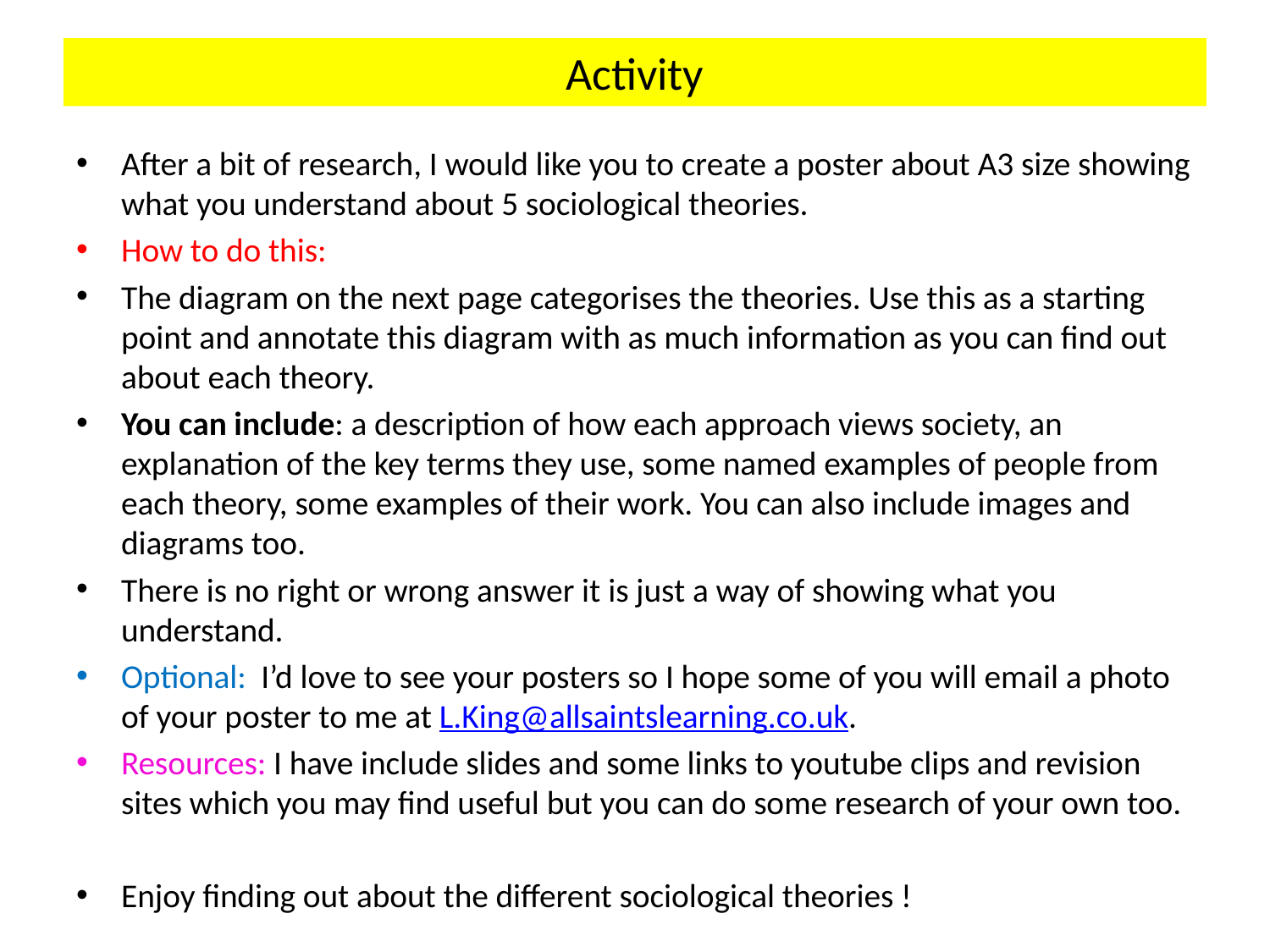

# Activity
After a bit of research, I would like you to create a poster about A3 size showing what you understand about 5 sociological theories.
How to do this:
The diagram on the next page categorises the theories. Use this as a starting point and annotate this diagram with as much information as you can find out about each theory.
You can include: a description of how each approach views society, an explanation of the key terms they use, some named examples of people from each theory, some examples of their work. You can also include images and diagrams too.
There is no right or wrong answer it is just a way of showing what you understand.
Optional:  I’d love to see your posters so I hope some of you will email a photo of your poster to me at L.King@allsaintslearning.co.uk.
Resources: I have include slides and some links to youtube clips and revision sites which you may find useful but you can do some research of your own too.

Enjoy finding out about the different sociological theories !